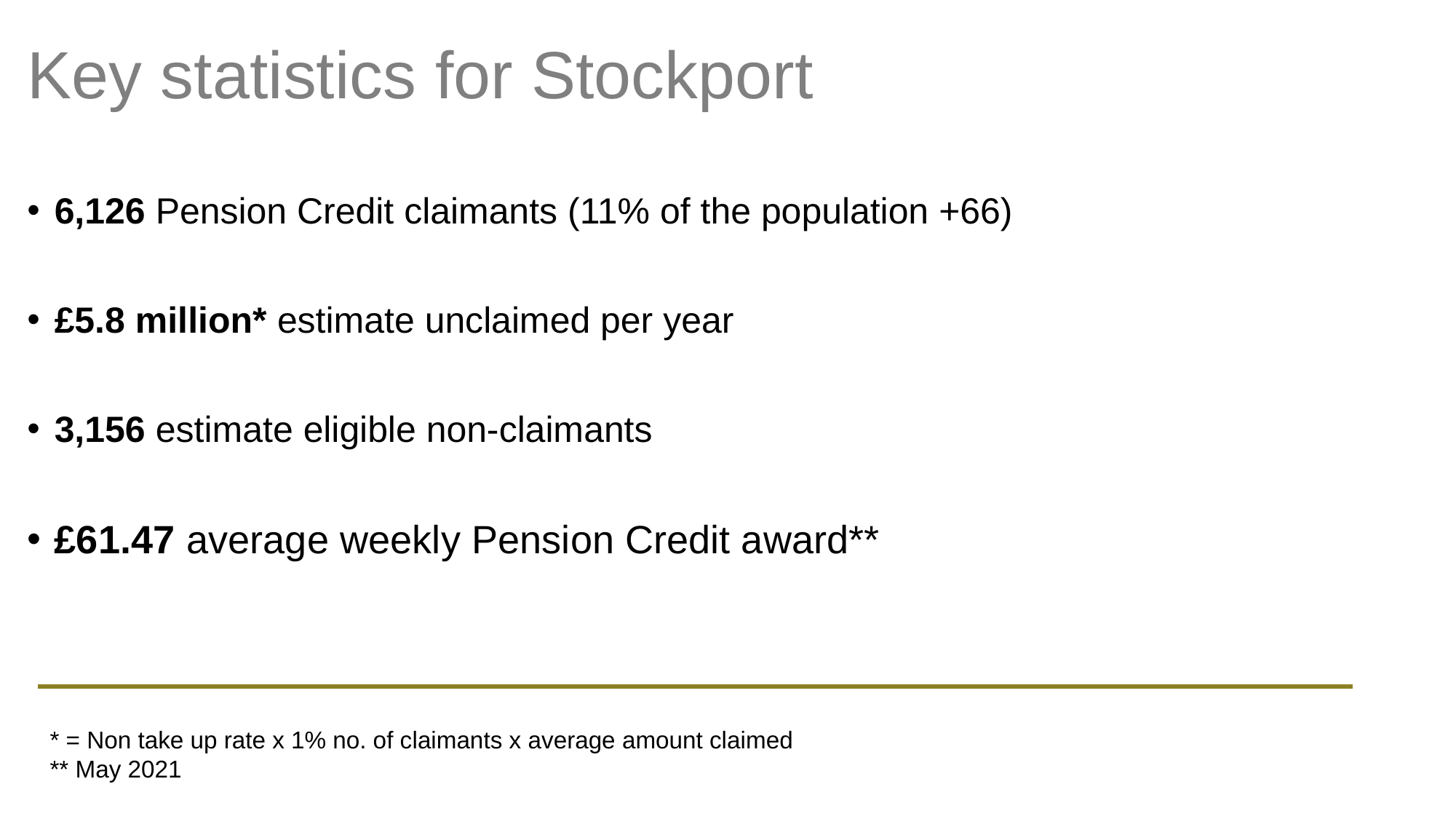

# Key statistics for Stockport

6,126 Pension Credit claimants (11% of the population +66)

£5.8 million* estimate unclaimed per year

3,156 estimate eligible non-claimants

£61.47 average weekly Pension Credit award**

* = Non take up rate x 1% no. of claimants x average amount claimed
** May 2021